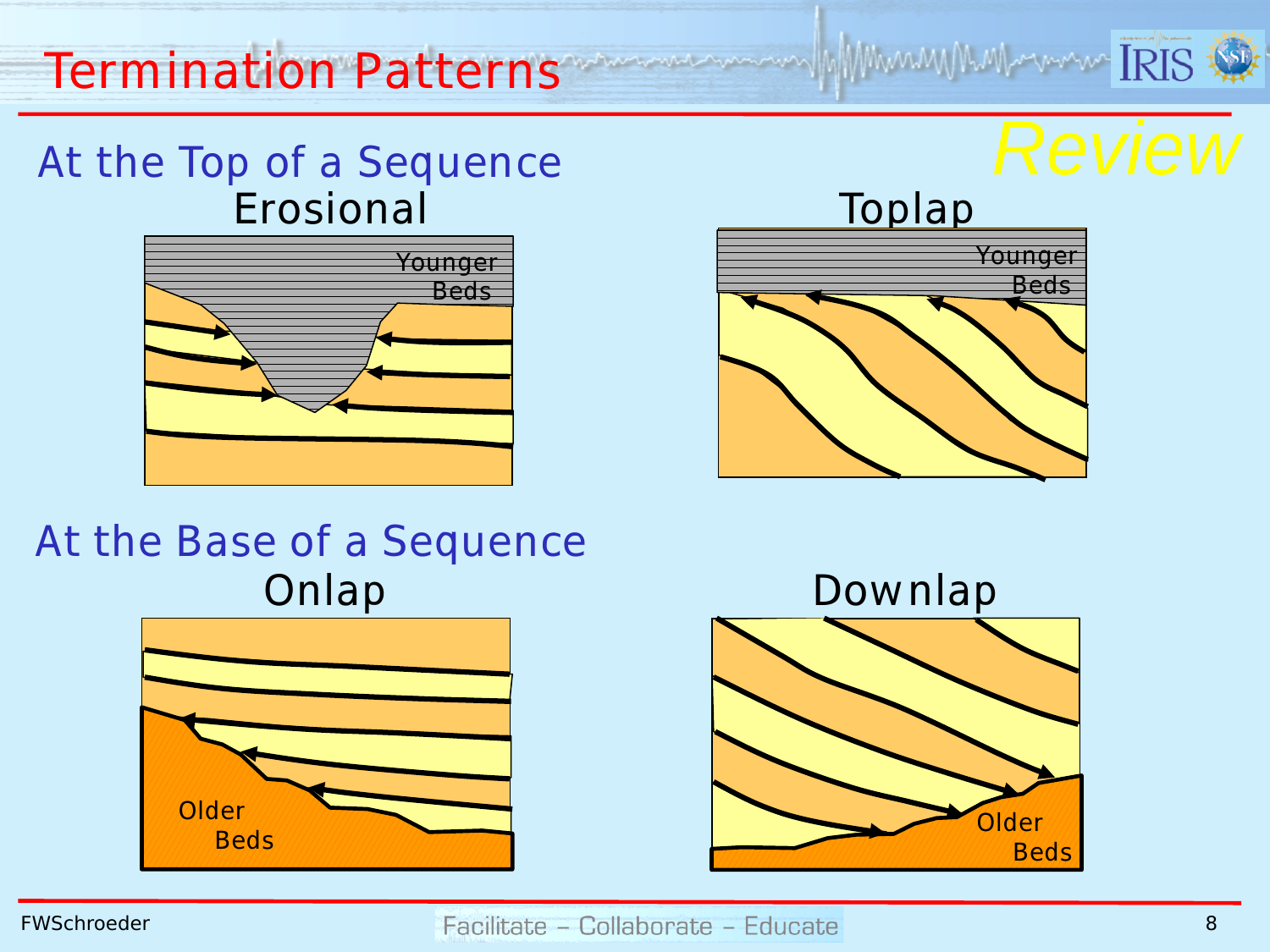

# Termination Patterns
Review
At the Top of a Sequence
Erosional
Toplap

Younger
     Beds

Younger
     Beds

At the Base of a Sequence
Onlap
Downlap

Older
     Beds

Older
     Beds